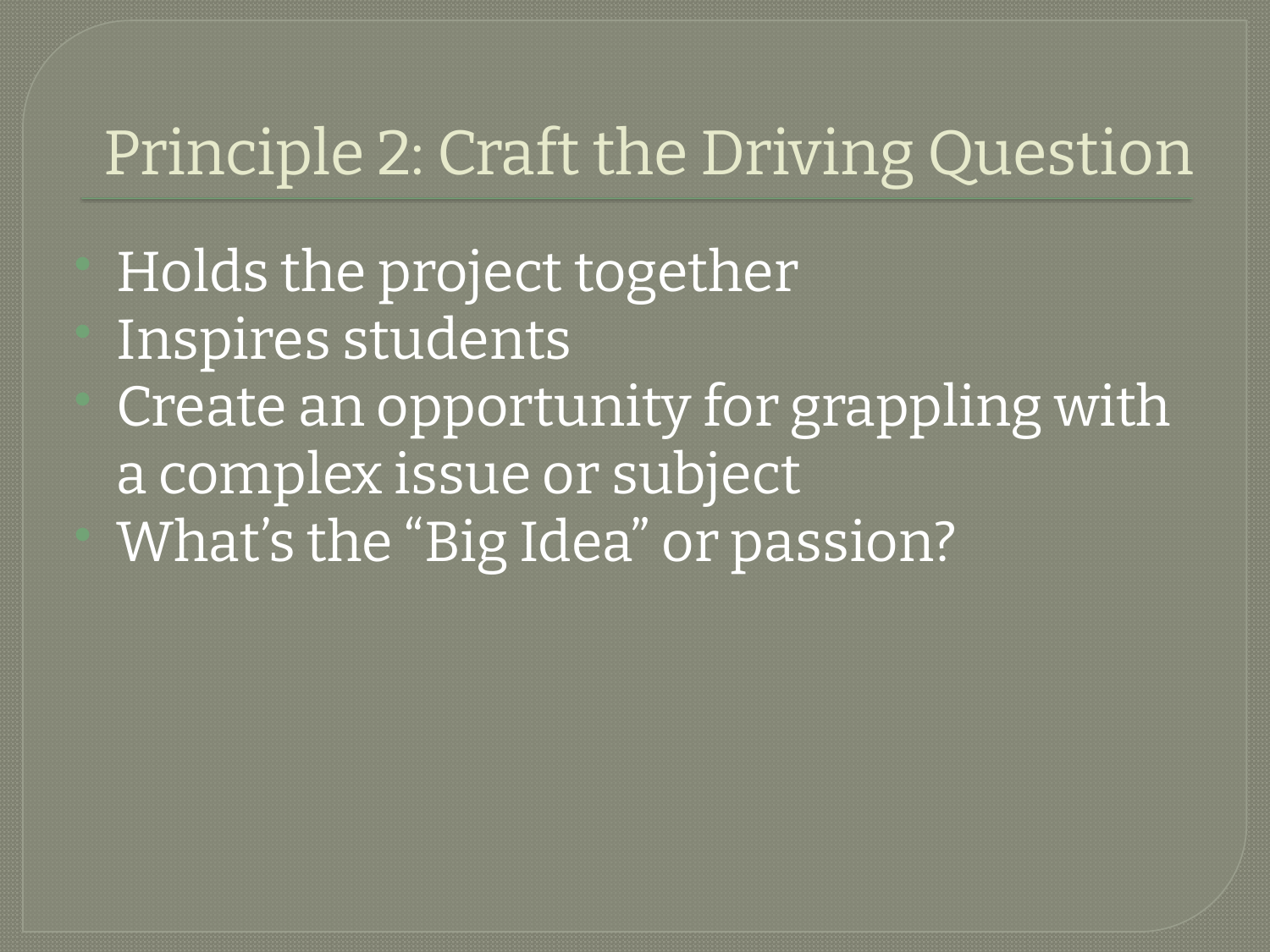

# Principle 2: Craft the Driving Question
Holds the project together
Inspires students
Create an opportunity for grappling with a complex issue or subject
What’s the “Big Idea” or passion?